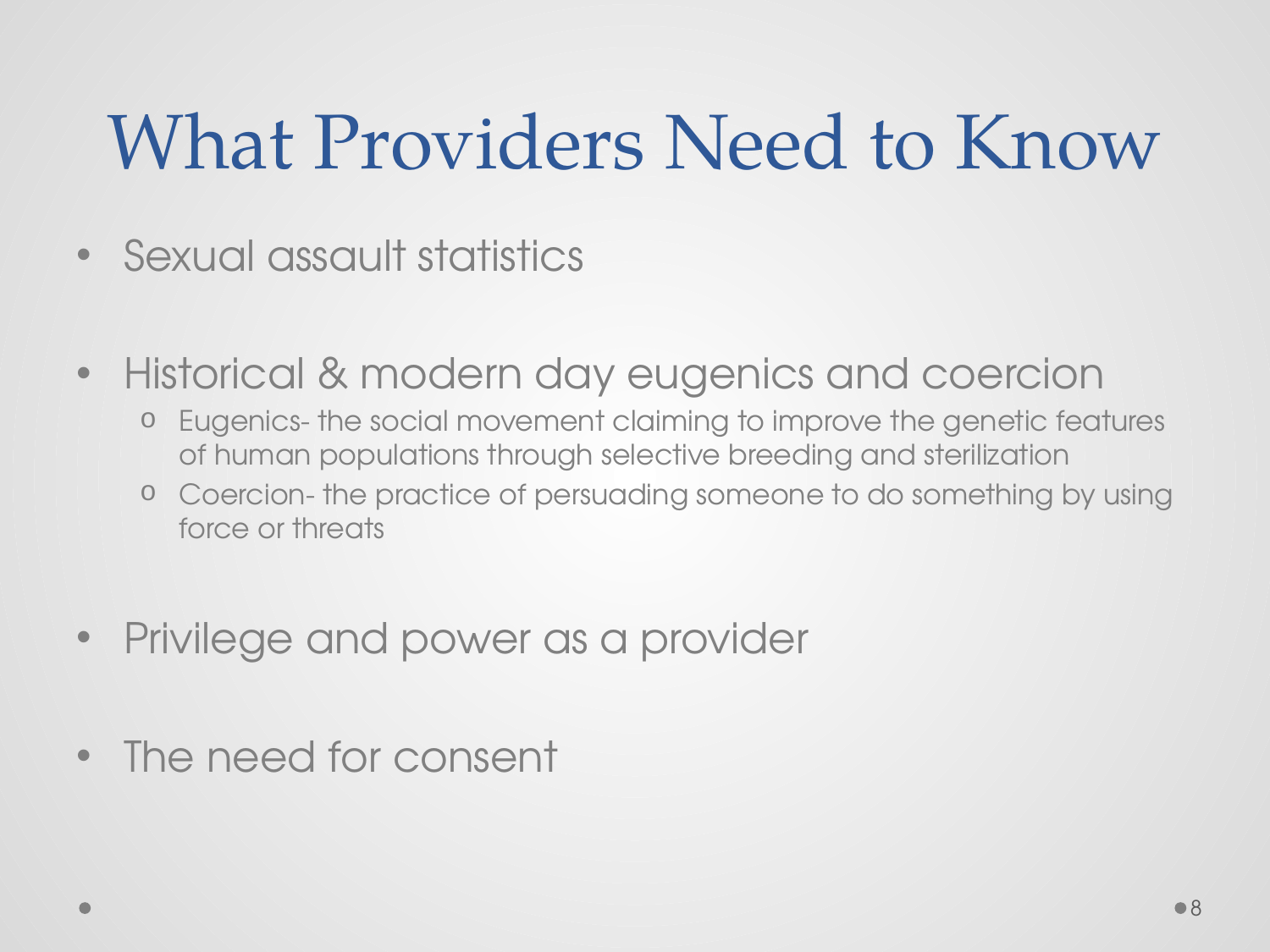

# What Providers Need to Know
Sexual assault statistics

Historical & modern day eugenics and coercion
Eugenics- the social movement claiming to improve the genetic features of human populations through selective breeding and sterilization
Coercion- the practice of persuading someone to do something by using force or threats

Privilege and power as a provider

The need for consent

8